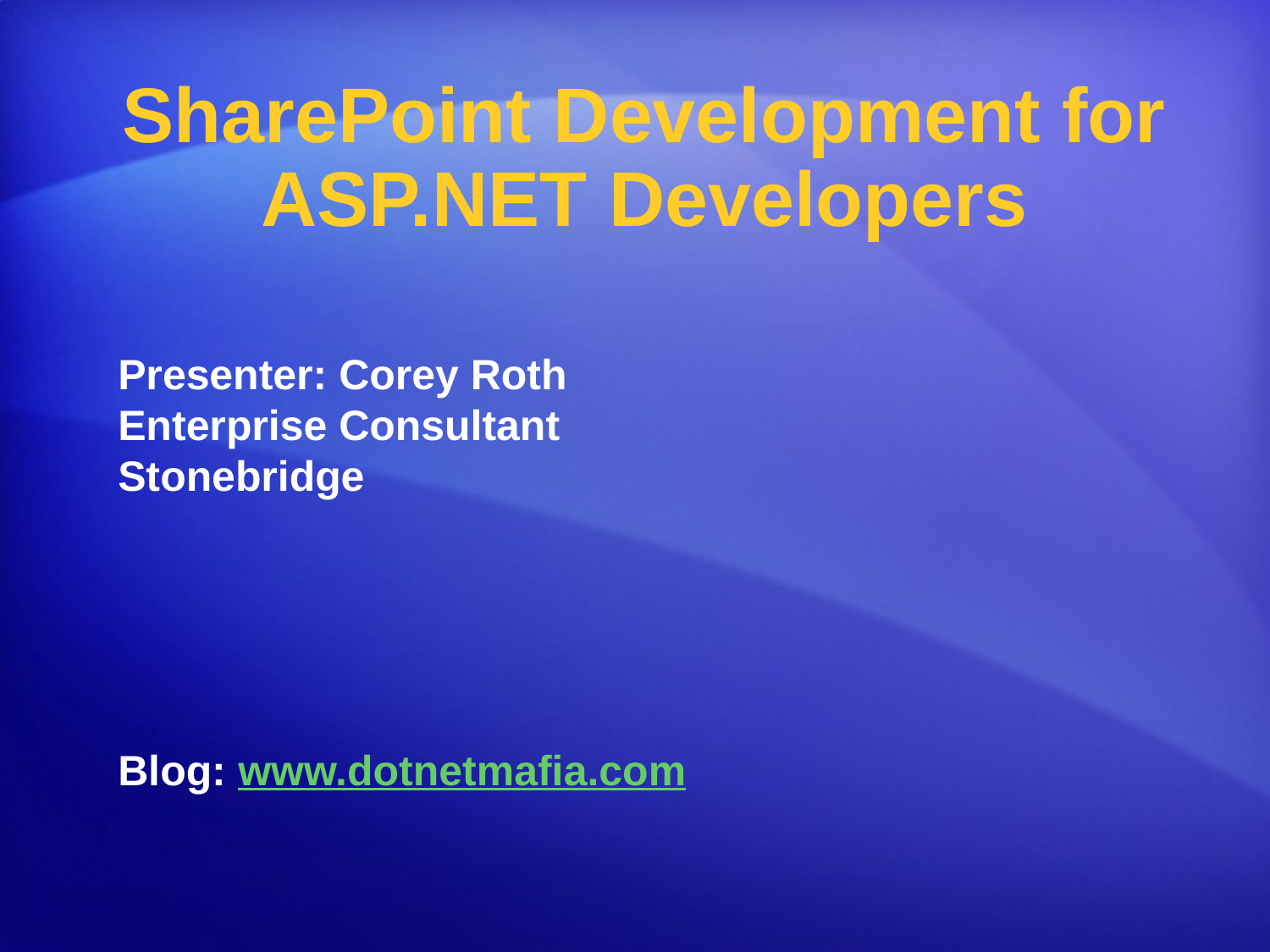

# SharePoint Development for ASP.NET Developers
Presenter: Corey Roth
Enterprise Consultant
Stonebridge
Blog: www.dotnetmafia.com